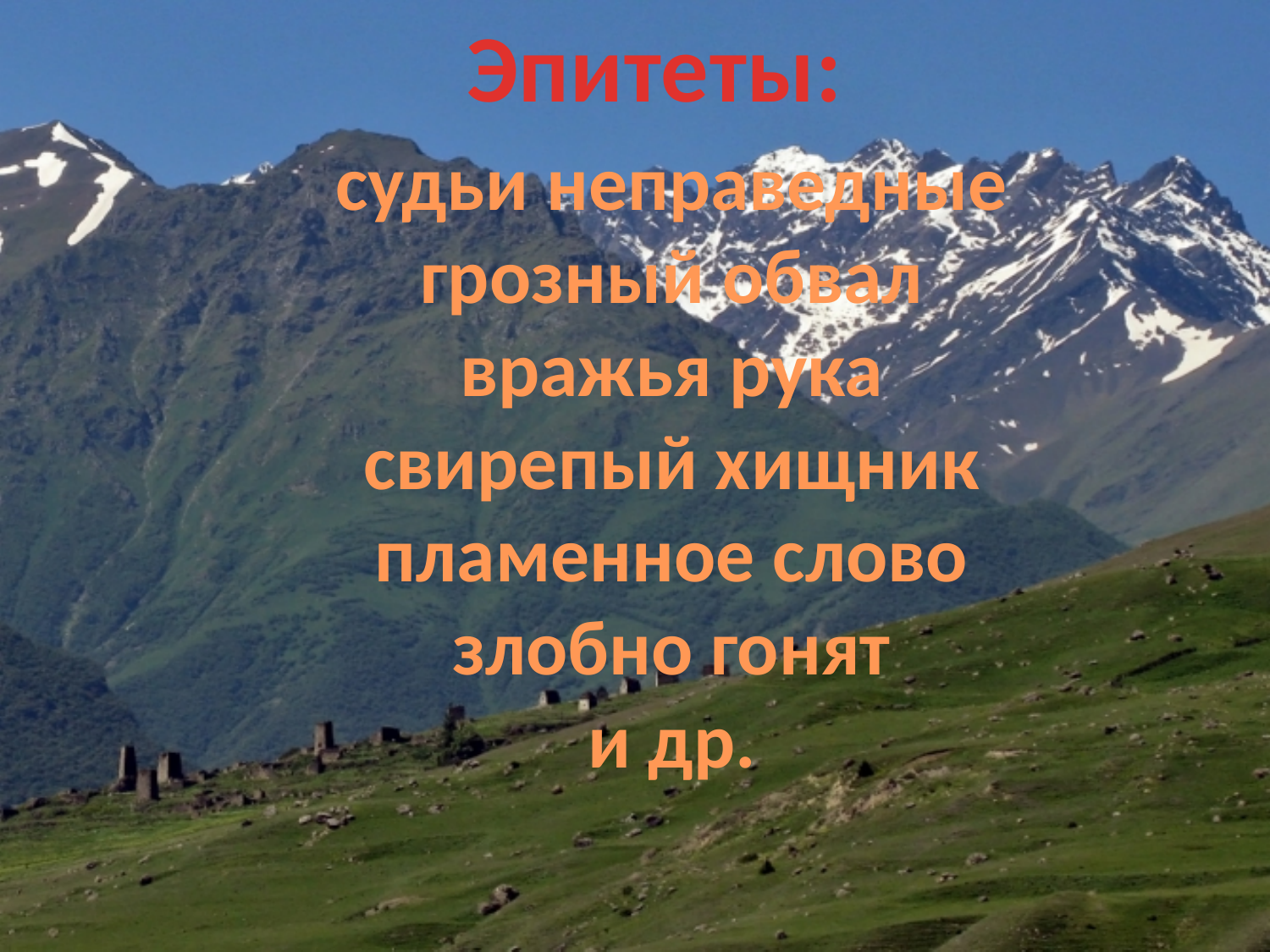

Эпитеты:
судьи неправедные
грозный обвал
вражья рука
свирепый хищник
пламенное слово
злобно гонят
и др.